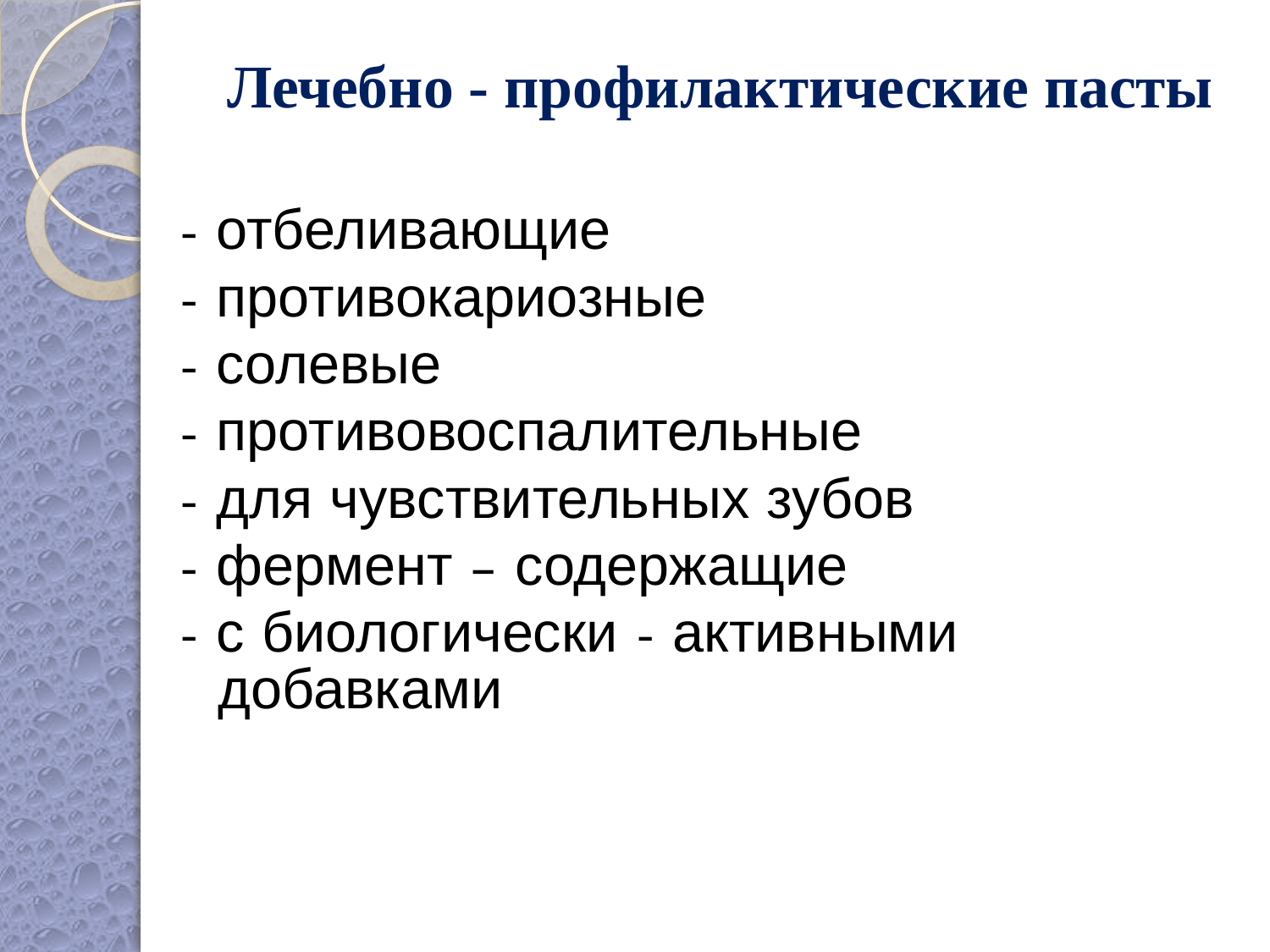

# Лечебно - профилактические пасты
- отбеливающие
- противокариозные
- солевые
- противовоспалительные
- для чувствительных зубов
- фермент – содержащие
- с биологически - активными добавками